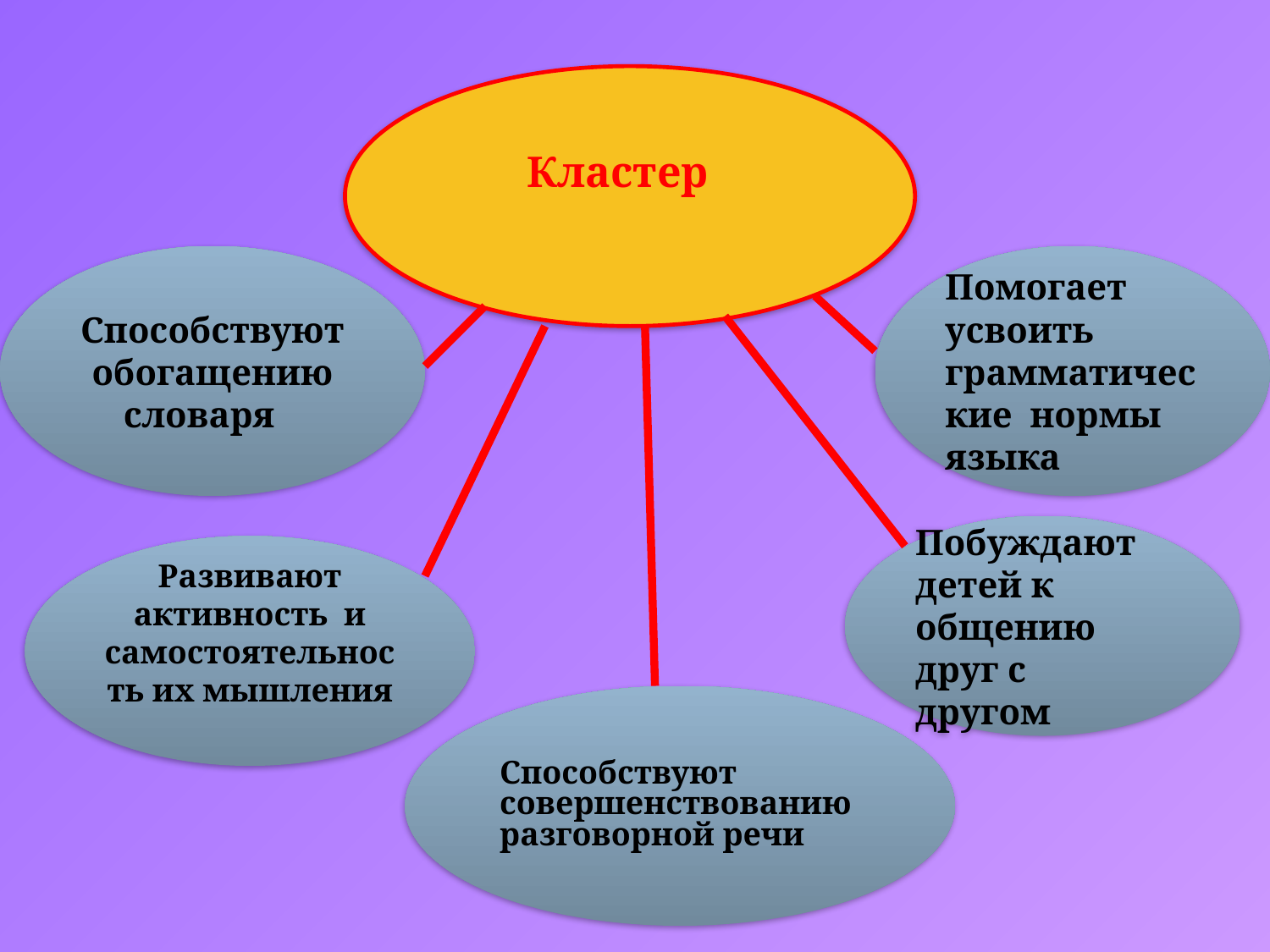

Кластер

Способствуют обогащению словаря
Помогает    усвоить грамматические  нормы языка
Побуждают детей к общению друг с    другом
Развивают активность  и самостоятельность их мышления
Способствуют совершенствованию разговорной речи